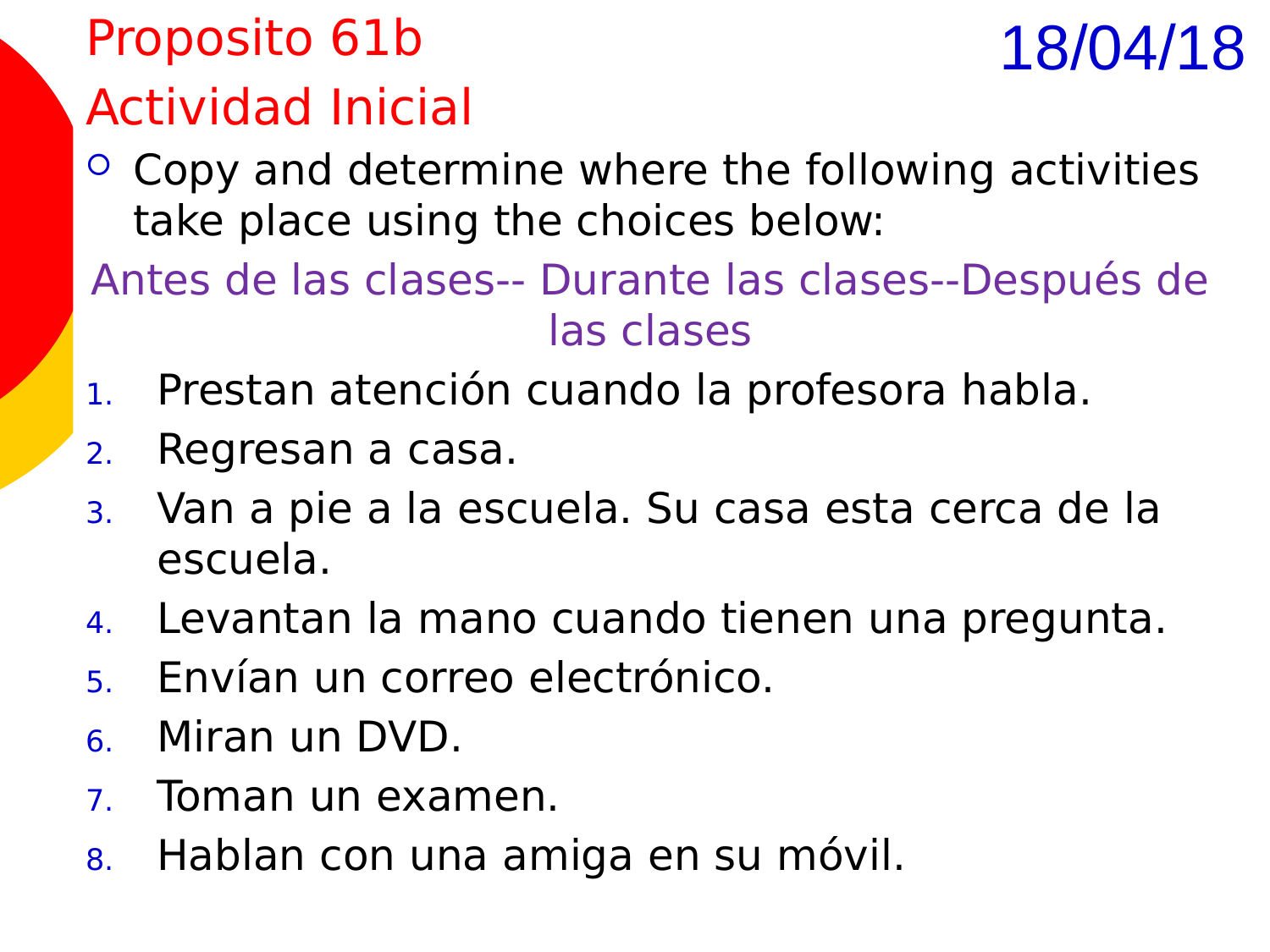

Proposito 61b
Actividad Inicial
Copy and determine where the following activities take place using the choices below:
Antes de las clases-- Durante las clases--Después de las clases
Prestan atención cuando la profesora habla.
Regresan a casa.
Van a pie a la escuela. Su casa esta cerca de la escuela.
Levantan la mano cuando tienen una pregunta.
Envían un correo electrónico.
Miran un DVD.
Toman un examen.
Hablan con una amiga en su móvil.
18/04/18